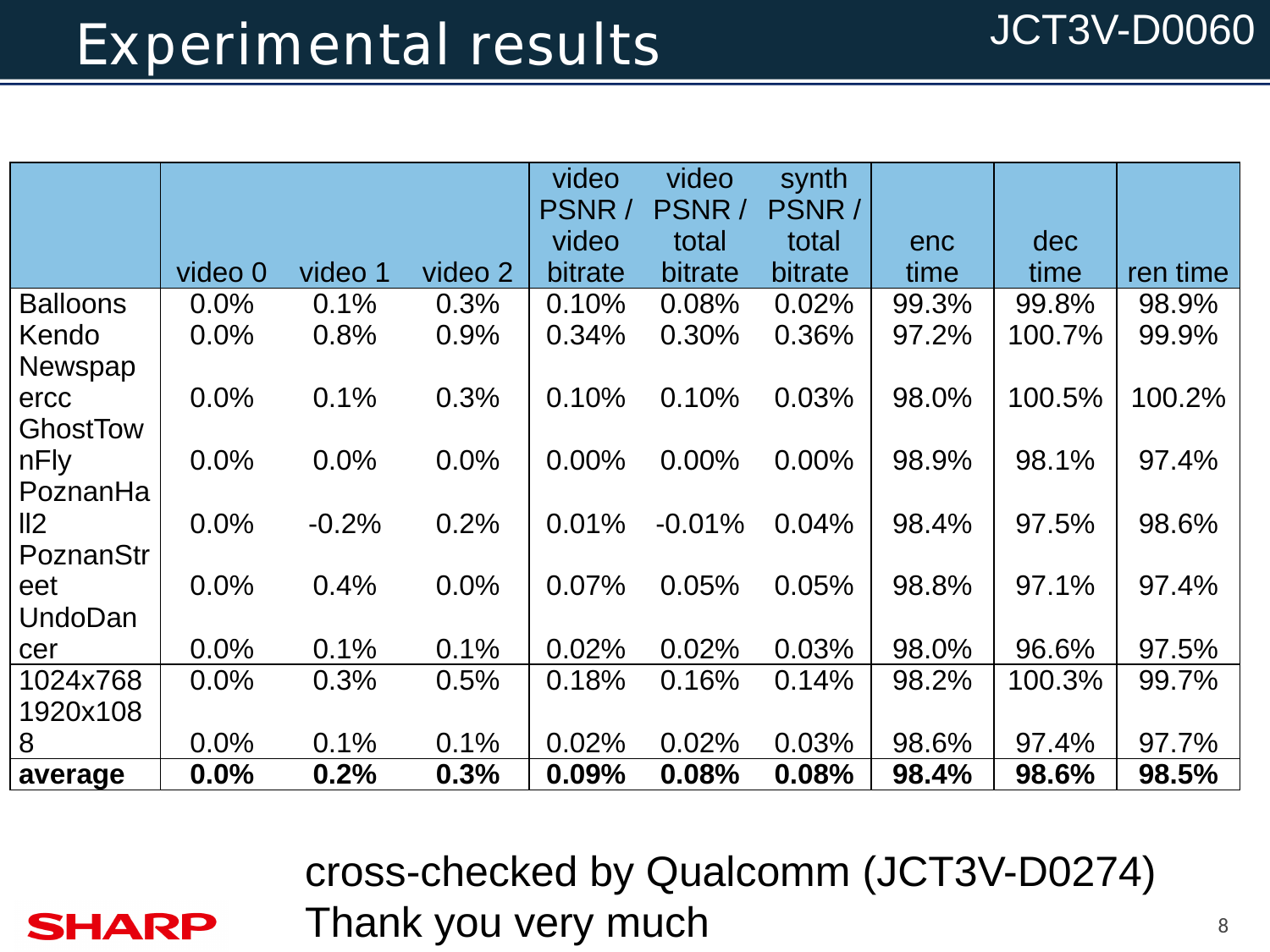

# Experimental results
|  | video 0 | video 1 | video 2 | video PSNR / video bitrate | video PSNR / total bitrate | synth PSNR / total bitrate | enc time | dec time | ren time |
| --- | --- | --- | --- | --- | --- | --- | --- | --- | --- |
| Balloons | 0.0% | 0.1% | 0.3% | 0.10% | 0.08% | 0.02% | 99.3% | 99.8% | 98.9% |
| Kendo | 0.0% | 0.8% | 0.9% | 0.34% | 0.30% | 0.36% | 97.2% | 100.7% | 99.9% |
| Newspapercc | 0.0% | 0.1% | 0.3% | 0.10% | 0.10% | 0.03% | 98.0% | 100.5% | 100.2% |
| GhostTownFly | 0.0% | 0.0% | 0.0% | 0.00% | 0.00% | 0.00% | 98.9% | 98.1% | 97.4% |
| PoznanHall2 | 0.0% | -0.2% | 0.2% | 0.01% | -0.01% | 0.04% | 98.4% | 97.5% | 98.6% |
| PoznanStreet | 0.0% | 0.4% | 0.0% | 0.07% | 0.05% | 0.05% | 98.8% | 97.1% | 97.4% |
| UndoDancer | 0.0% | 0.1% | 0.1% | 0.02% | 0.02% | 0.03% | 98.0% | 96.6% | 97.5% |
| 1024x768 | 0.0% | 0.3% | 0.5% | 0.18% | 0.16% | 0.14% | 98.2% | 100.3% | 99.7% |
| 1920x1088 | 0.0% | 0.1% | 0.1% | 0.02% | 0.02% | 0.03% | 98.6% | 97.4% | 97.7% |
| average | 0.0% | 0.2% | 0.3% | 0.09% | 0.08% | 0.08% | 98.4% | 98.6% | 98.5% |
cross-checked by Qualcomm (JCT3V-D0274)
Thank you very much
8